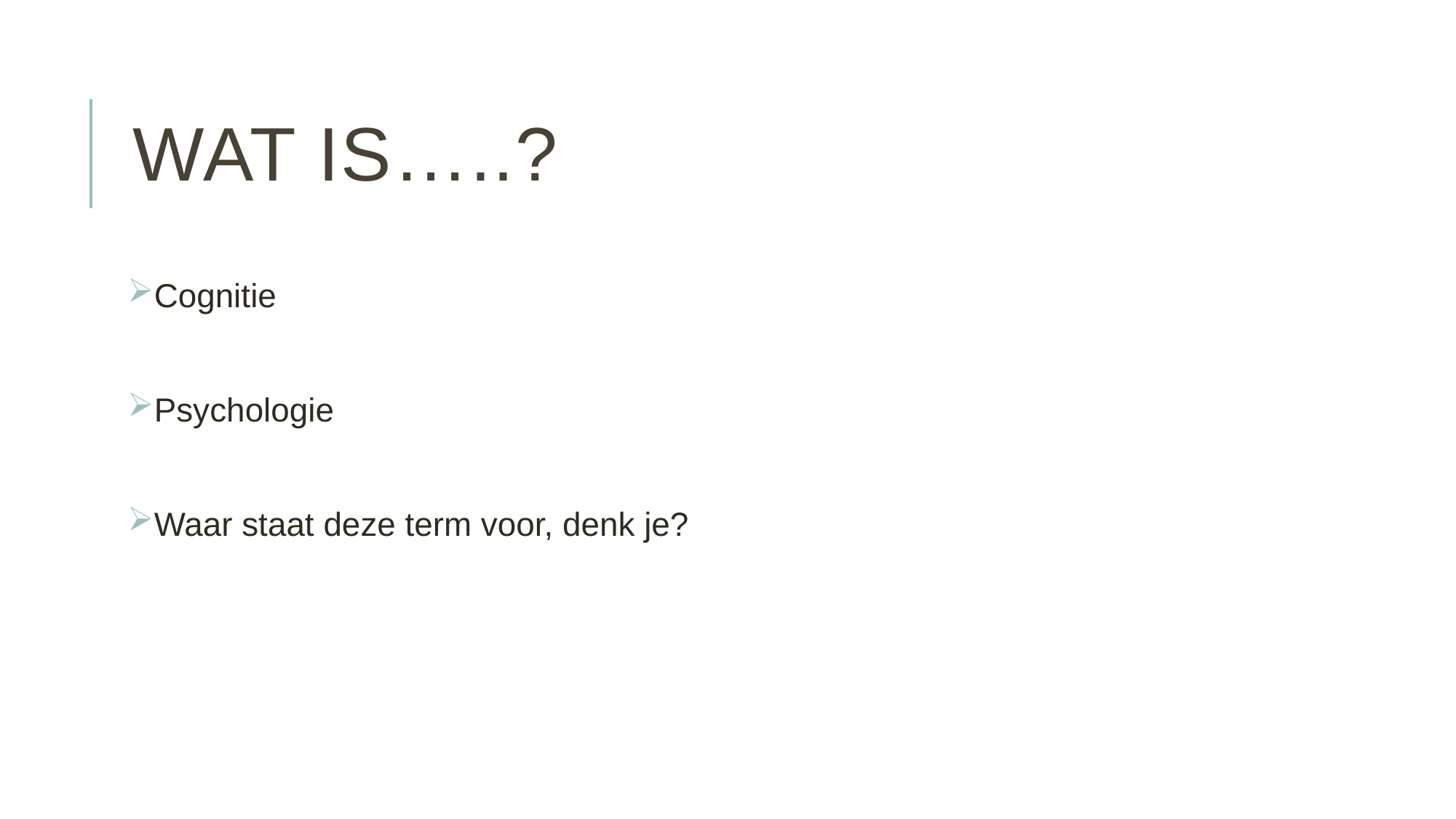

# Wat is…..?
Cognitie

Psychologie

Waar staat deze term voor, denk je?